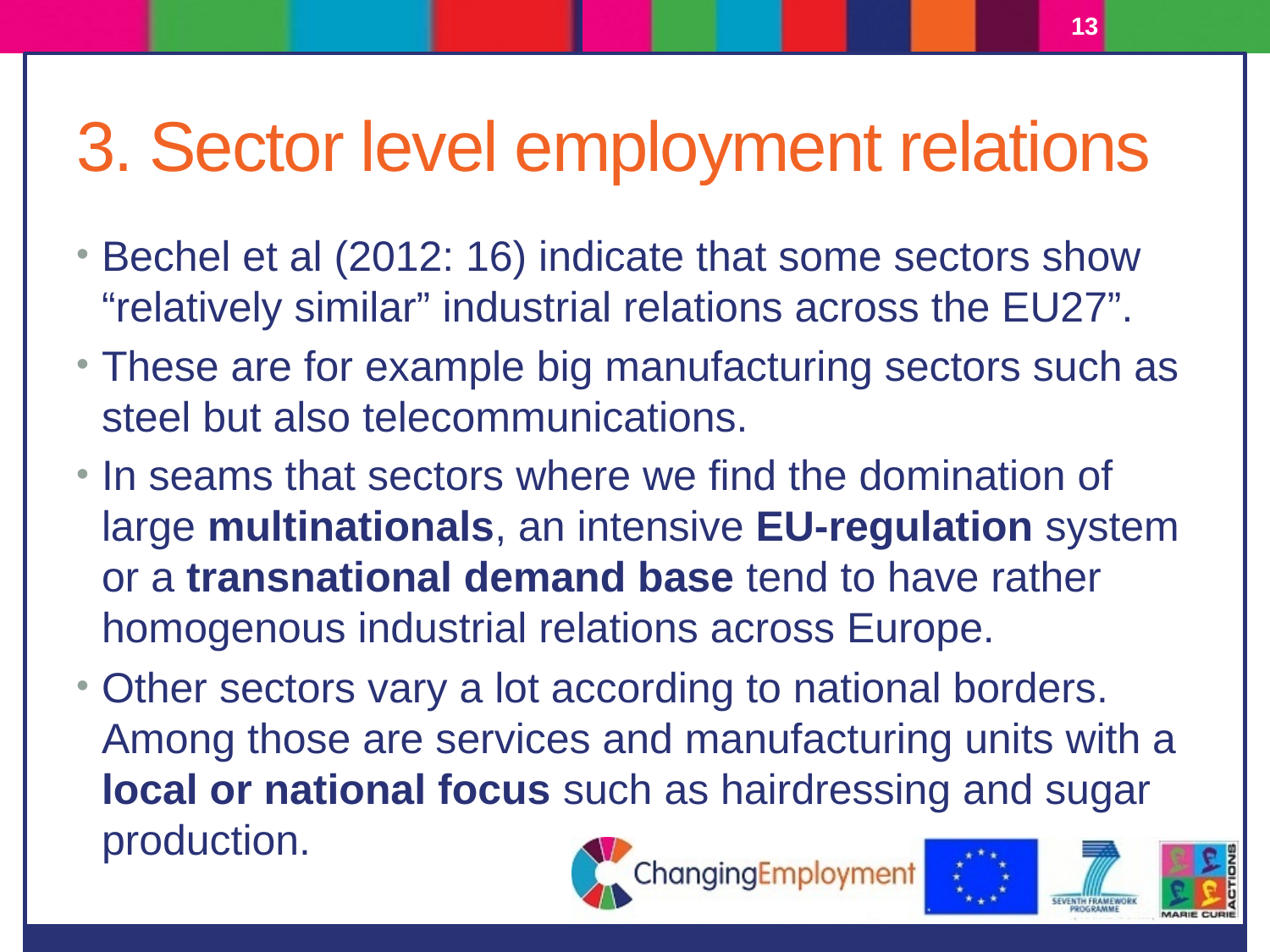

13
# 3. Sector level employment relations
Bechel et al (2012: 16) indicate that some sectors show “relatively similar” industrial relations across the EU27”.
These are for example big manufacturing sectors such as steel but also telecommunications.
In seams that sectors where we find the domination of large multinationals, an intensive EU-regulation system or a transnational demand base tend to have rather homogenous industrial relations across Europe.
Other sectors vary a lot according to national borders. Among those are services and manufacturing units with a local or national focus such as hairdressing and sugar production.